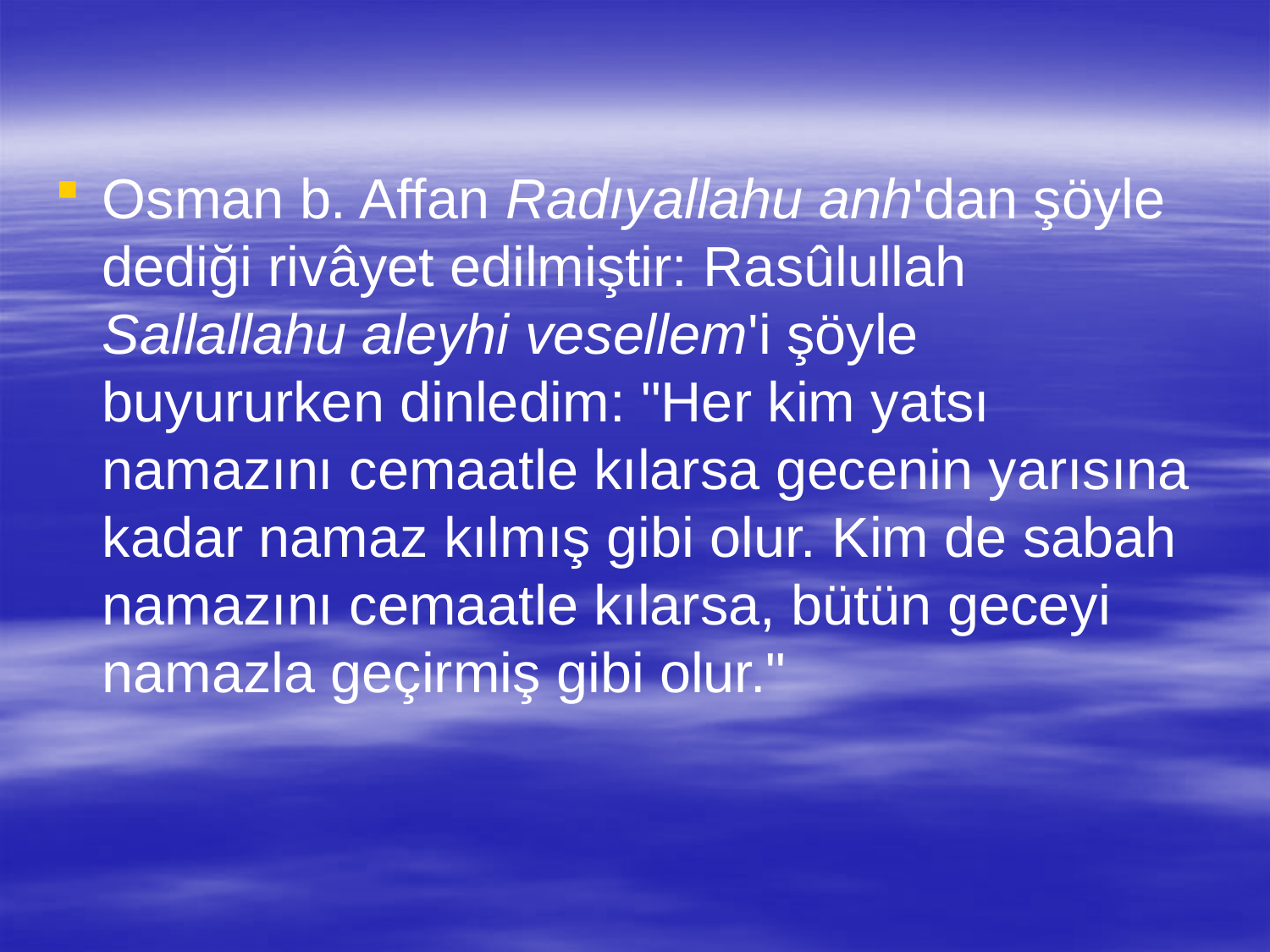

Osman b. Affan Radıyallahu anh'dan şöyle dediği rivâyet edilmiştir: Rasûlullah Sallallahu aleyhi vesellem'i şöyle buyururken dinledim: "Her kim yatsı namazını cemaatle kılarsa gecenin yarısına kadar namaz kılmış gibi olur. Kim de sabah namazını cemaatle kılarsa, bütün geceyi namazla geçirmiş gibi olur."